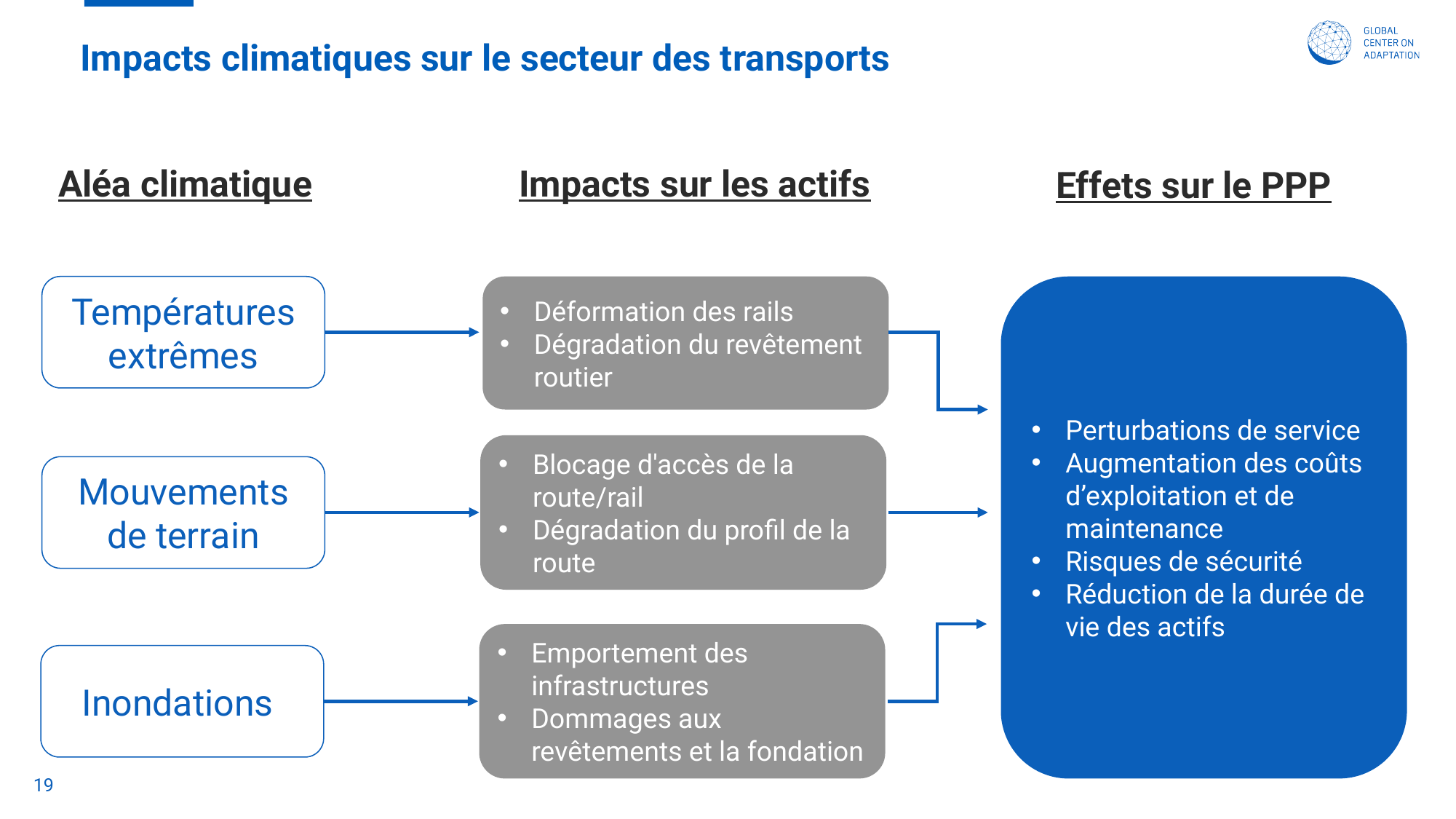

# Impacts climatiques sur le secteur des transports
Impacts sur les actifs
Aléa climatique
Effets sur le PPP
Déformation des rails
Dégradation du revêtement routier
Perturbations de service
Augmentation des coûts d’exploitation et de maintenance
Risques de sécurité
Réduction de la durée de vie des actifs
Températures extrêmes
Blocage d'accès de la route/rail
Dégradation du profil de la route
Mouvements de terrain
Emportement des infrastructures
Dommages aux revêtements et la fondation
Inondations